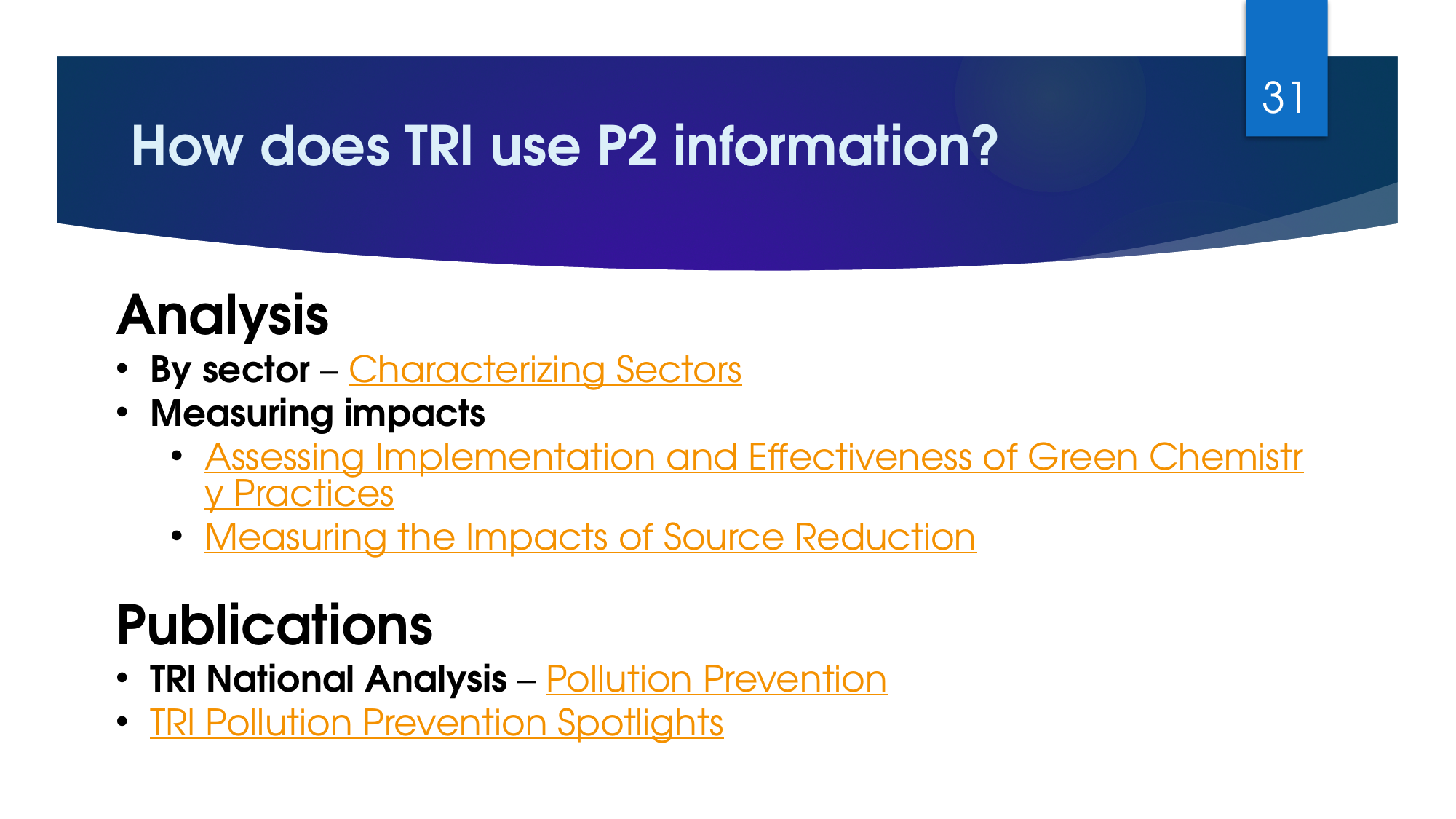

31
# How does TRI use P2 information?
Analysis
By sector – Characterizing Sectors
Measuring impacts
Assessing Implementation and Effectiveness of Green Chemistry Practices
Measuring the Impacts of Source Reduction

Publications
TRI National Analysis – Pollution Prevention
TRI Pollution Prevention Spotlights